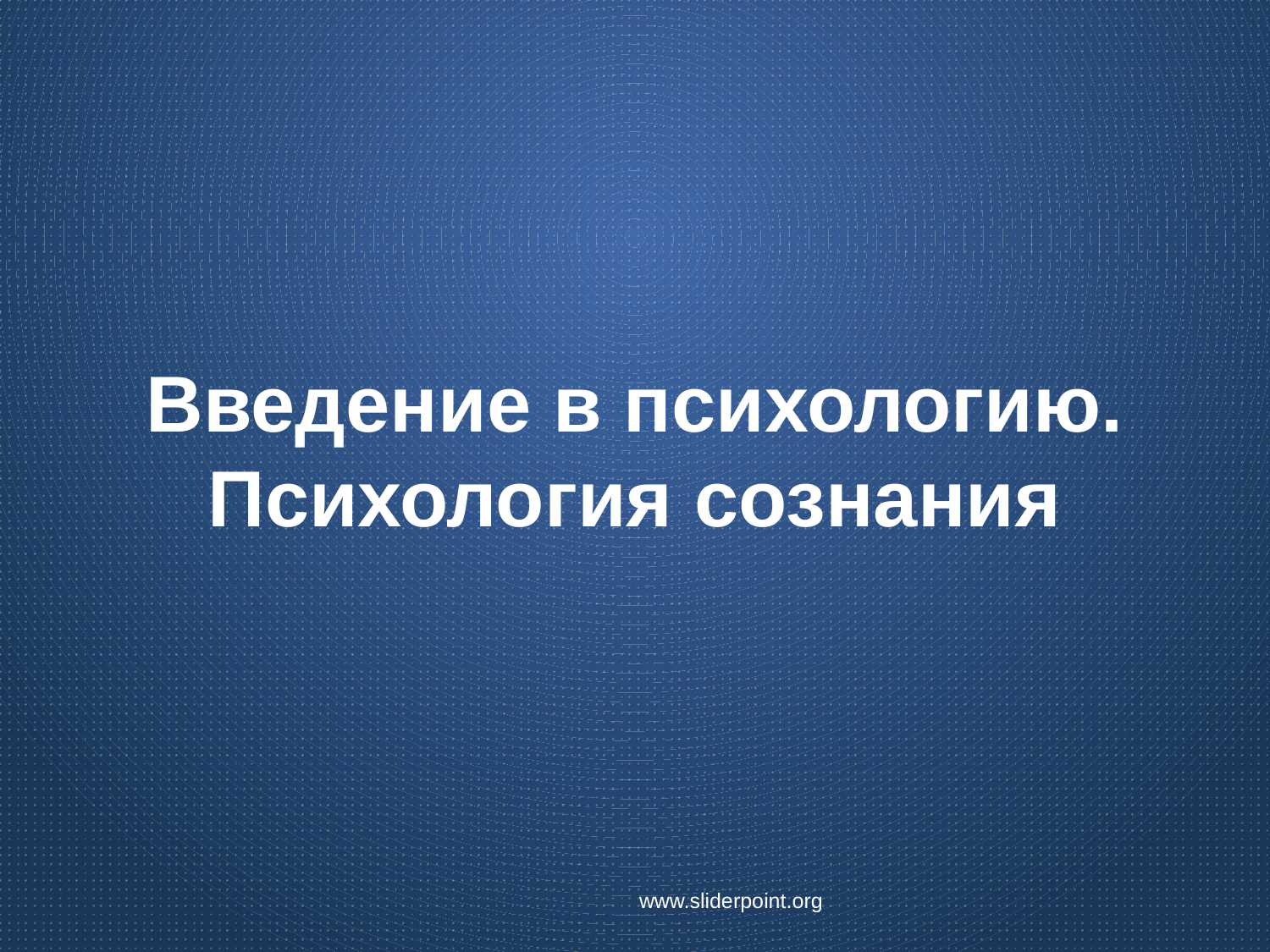

# Введение в психологию. Психология сознания
www.sliderpoint.org